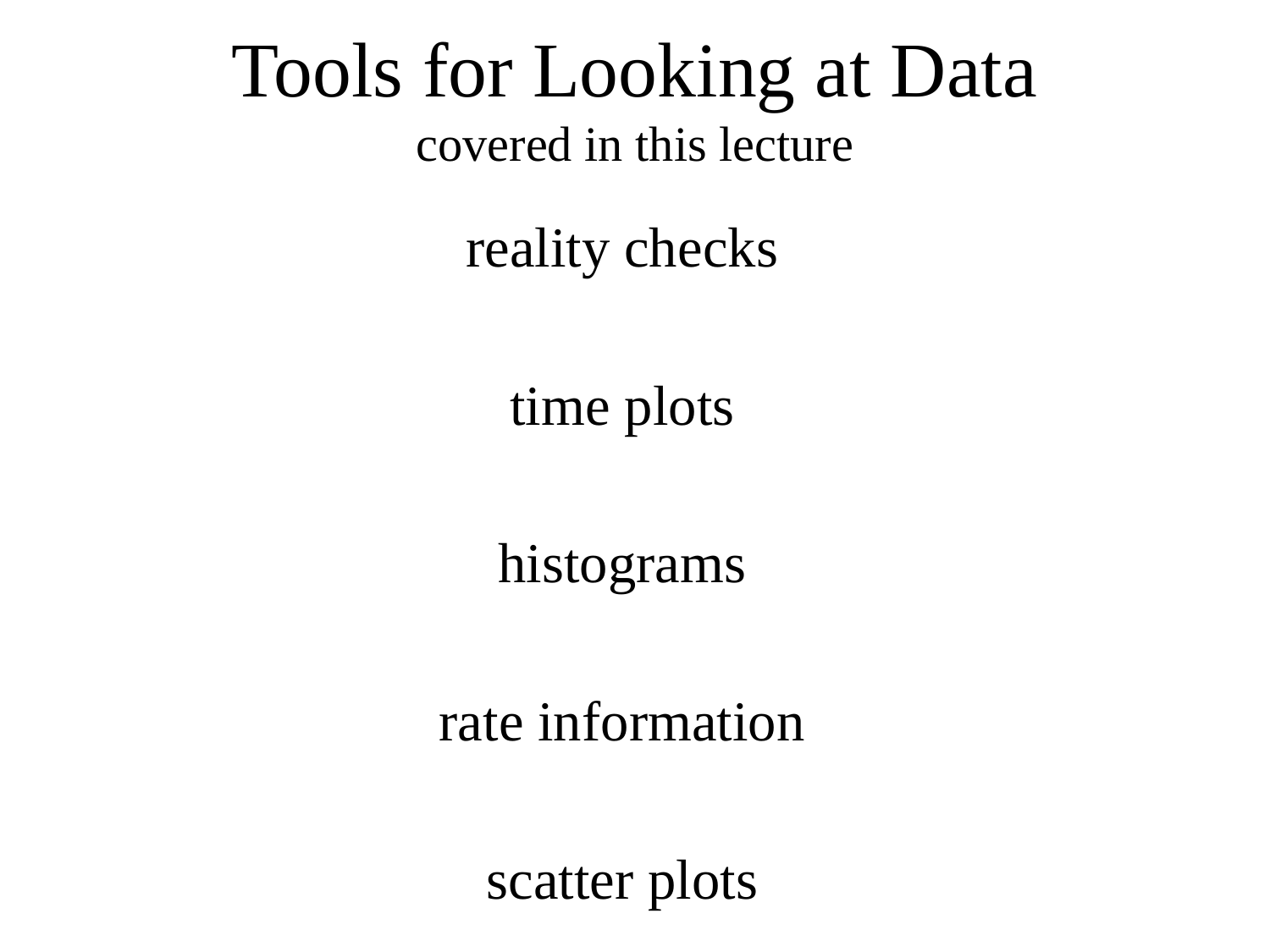

# Tools for Looking at Data covered in this lecture
reality checks

time plots

histograms

rate information

scatter plots